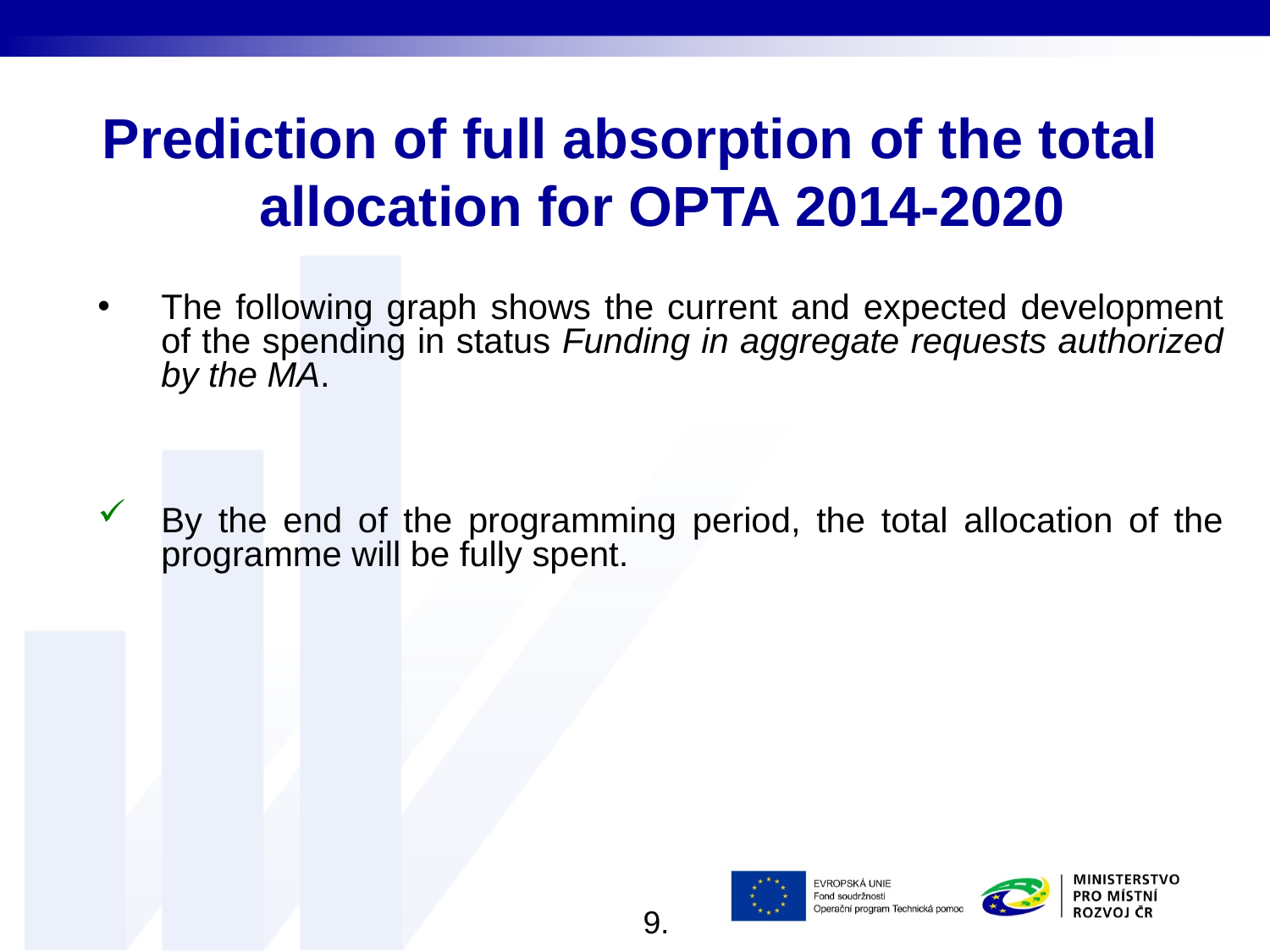

# Prediction of full absorption of the total allocation for OPTA 2014-2020
The following graph shows the current and expected development of the spending in status Funding in aggregate requests authorized by the MA.

By the end of the programming period, the total allocation of the programme will be fully spent.

9.